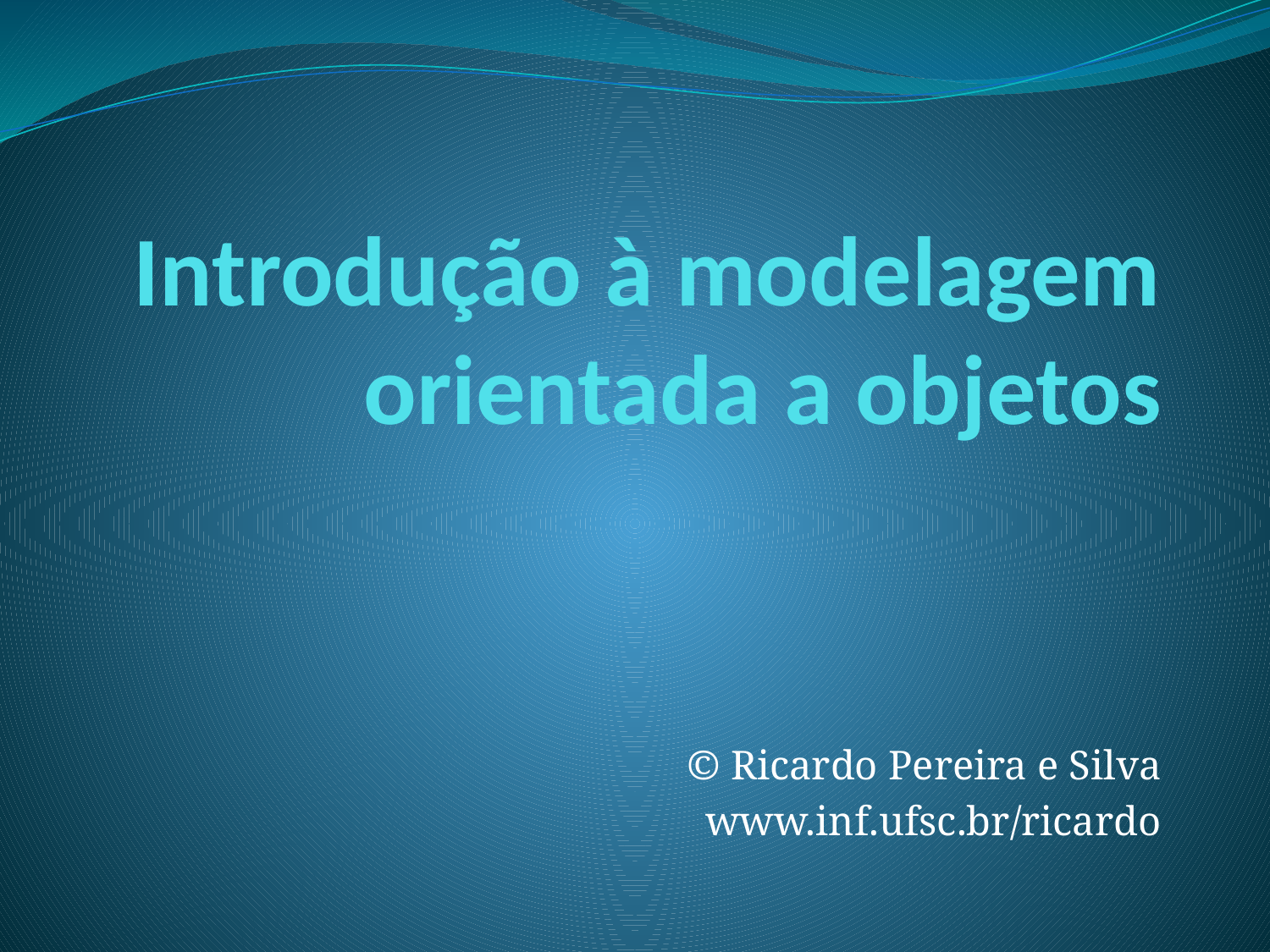

# Introdução à modelagem orientada a objetos
© Ricardo Pereira e Silva
www.inf.ufsc.br/ricardo